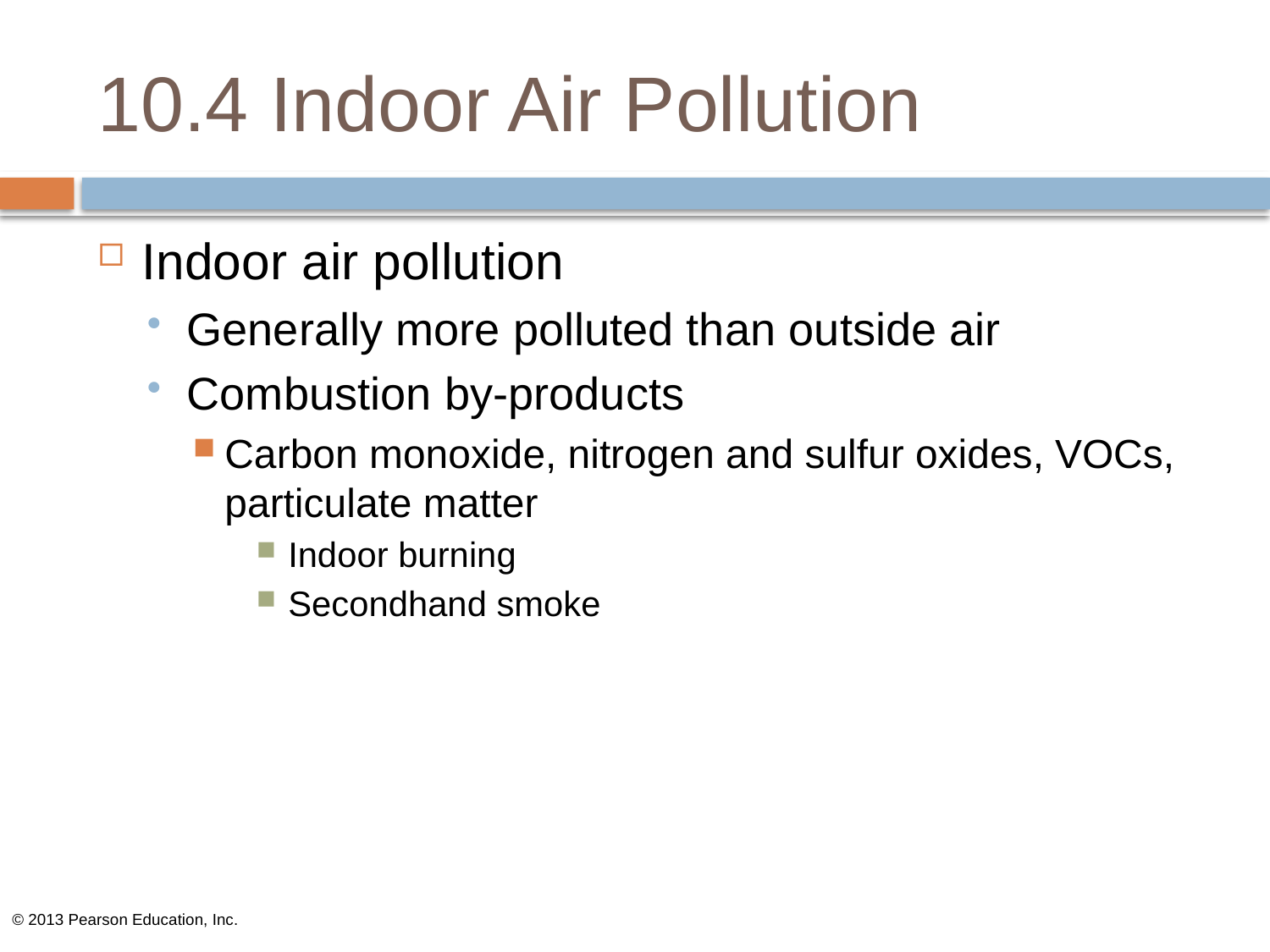

# 10.4 Indoor Air Pollution
Indoor air pollution
Generally more polluted than outside air
Combustion by-products
Carbon monoxide, nitrogen and sulfur oxides, VOCs, particulate matter
Indoor burning
Secondhand smoke